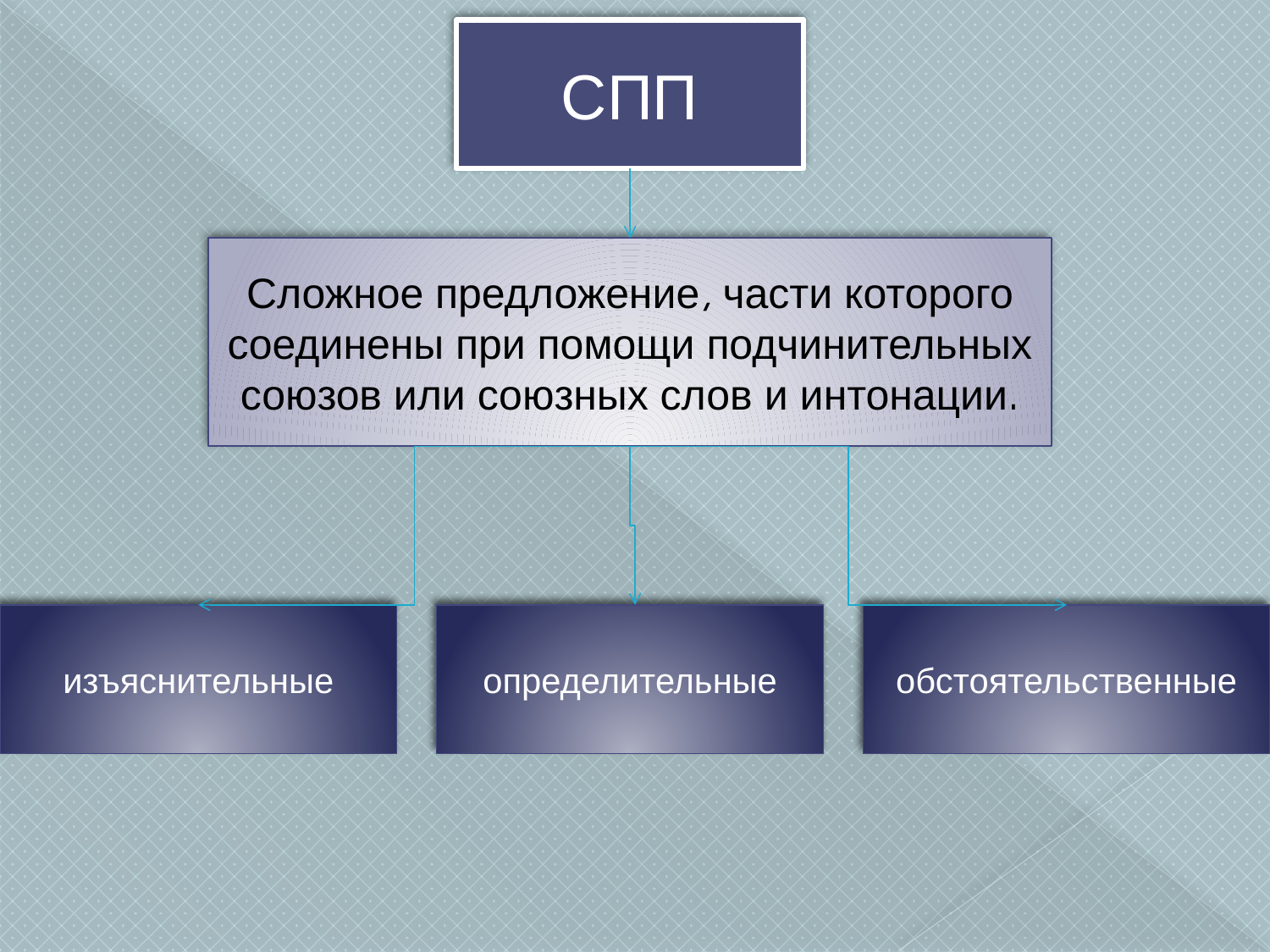

СПП
Сложное предложение, части которого соединены при помощи подчинительных союзов или союзных слов и интонации.
изъяснительные
определительные
обстоятельственные